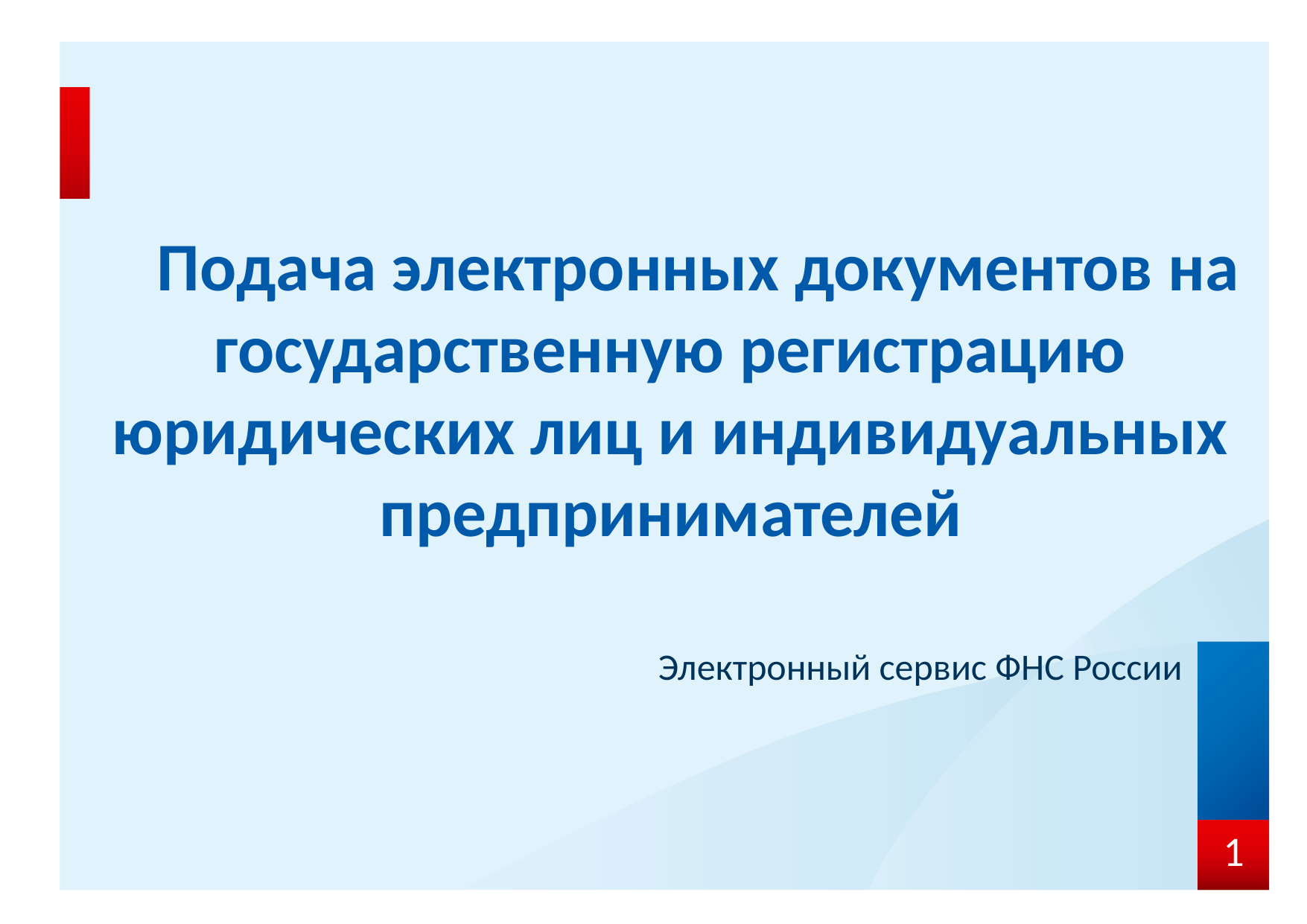

# Подача электронных документов на государственную регистрацию юридических лиц и индивидуальных предпринимателей

Электронный сервис ФНС России
1